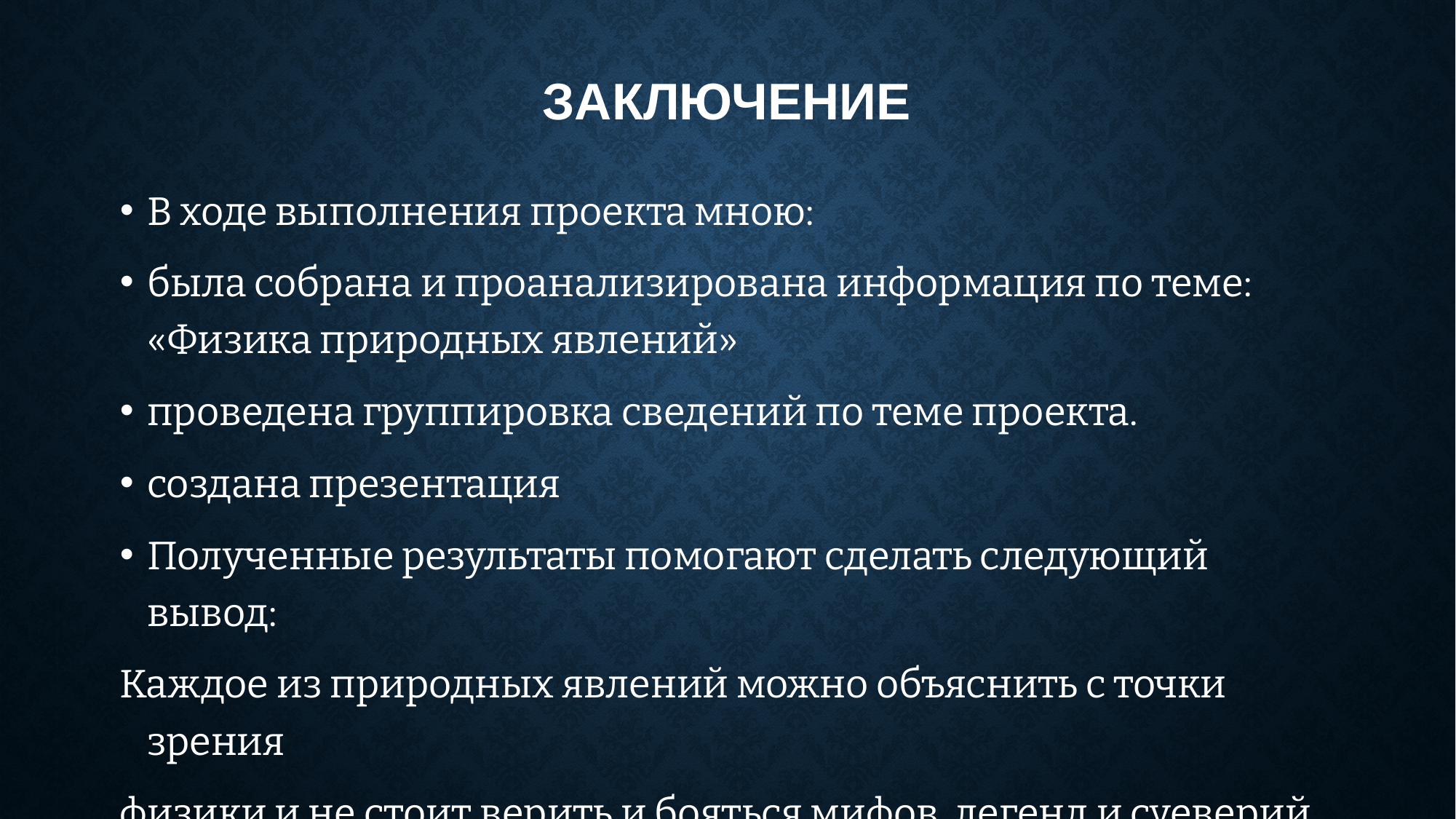

# Заключение
В ходе выполнения проекта мною:
была собрана и проанализирована информация по теме: «Физика природных явлений»
проведена группировка сведений по теме проекта.
создана презентация
Полученные результаты помогают сделать следующий вывод:
Каждое из природных явлений можно объяснить с точки зрения
физики и не стоит верить и бояться мифов, легенд и суеверий о них.